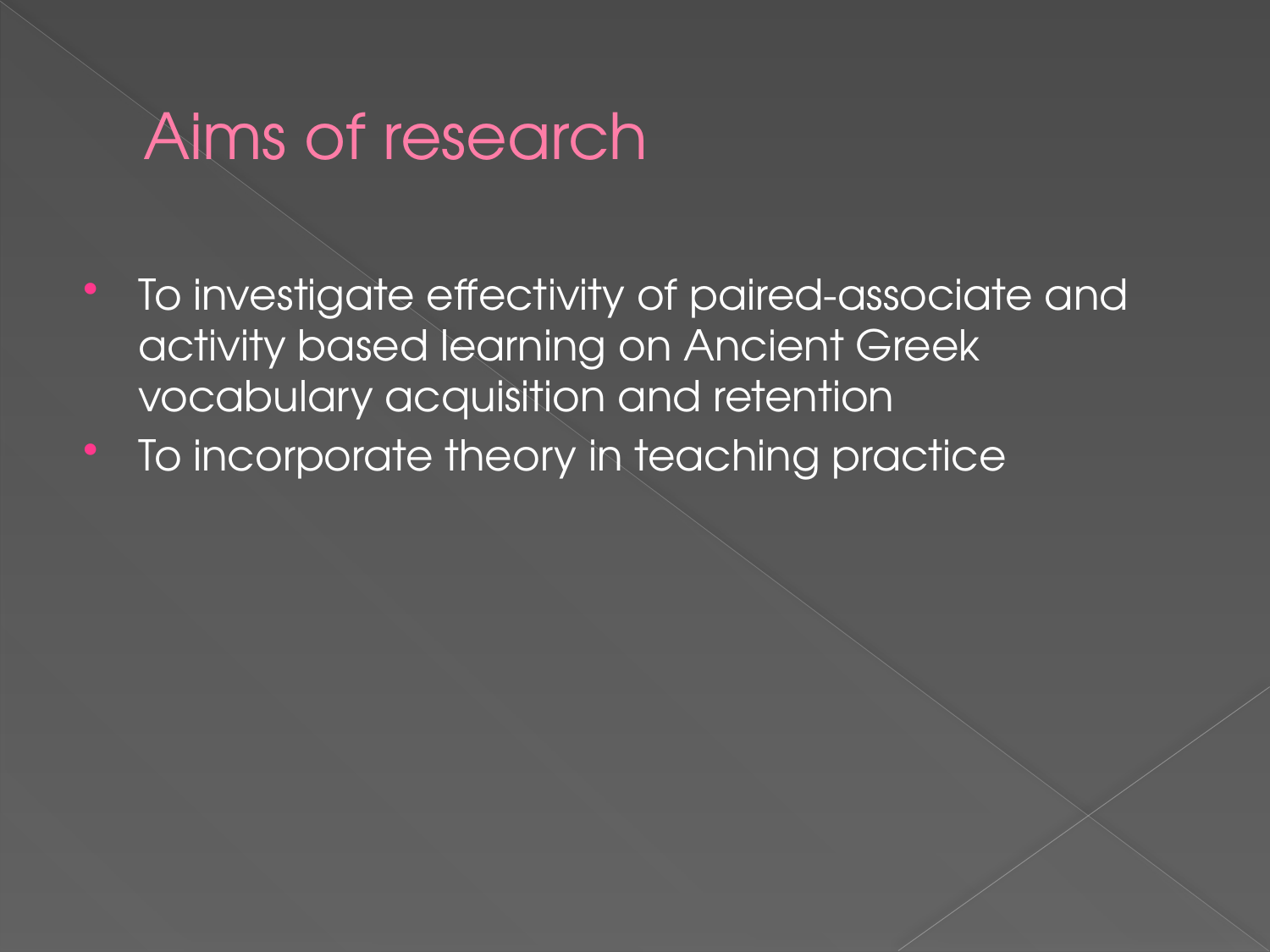

# Aims of research
To investigate effectivity of paired-associate and activity based learning on Ancient Greek vocabulary acquisition and retention
To incorporate theory in teaching practice